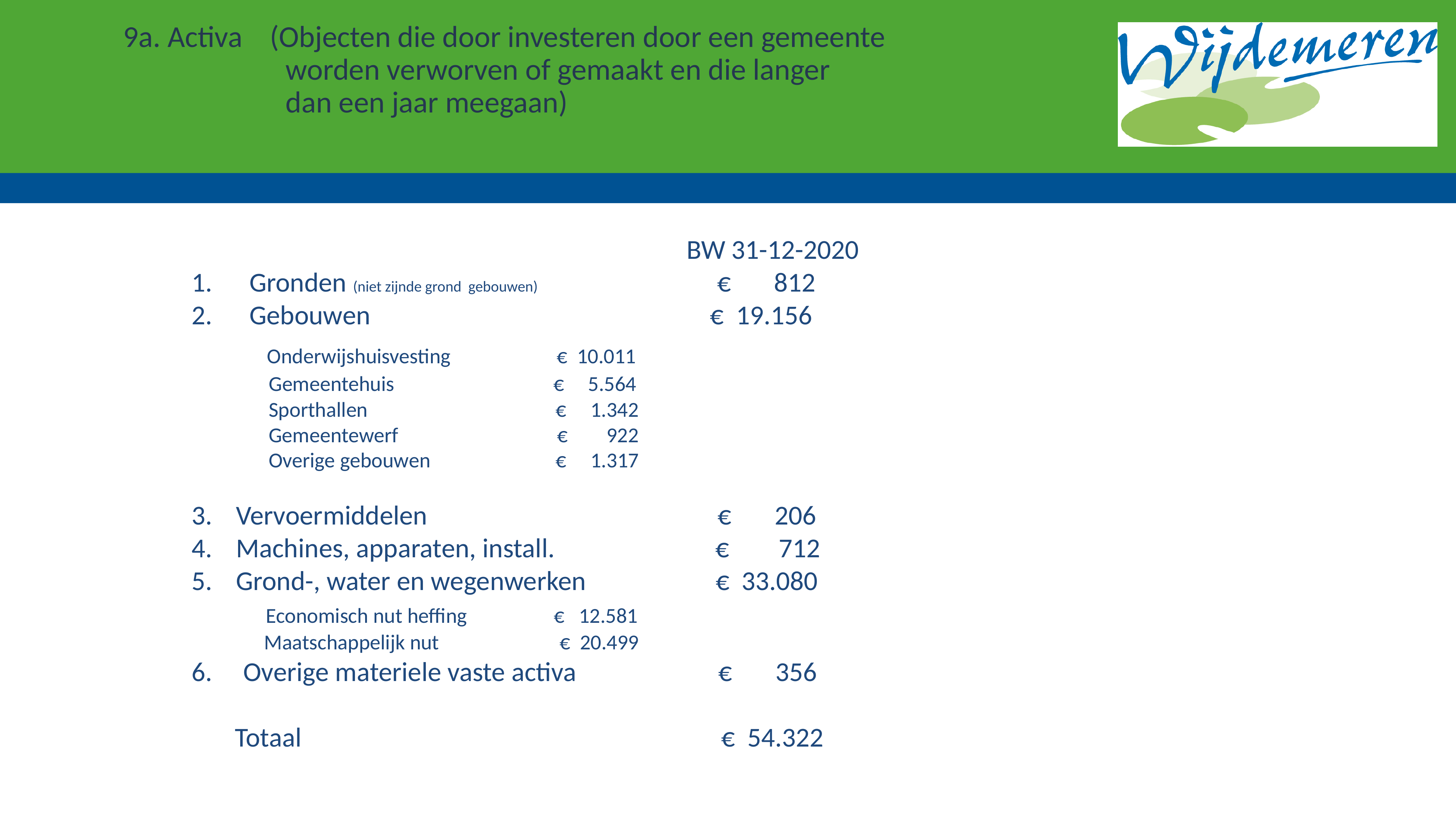

# 9a. Activa    (Objecten die door investeren door een gemeente worden verworven of gemaakt en die langer dan een jaar meegaan)
                                                                                BW 31-12-2020
1.      Gronden (niet zijnde grond  gebouwen)                                        €       812
2.      Gebouwen                                                       €  19.156
          Onderwijshuisvesting                      €  10.011
                Gemeentehuis                                 €     5.564
                Sporthallen                                       €     1.342
                Gemeentewerf                                 €        922
                Overige gebouwen                          €     1.317

Vervoermiddelen                                               €       206
Machines, apparaten, install.                          €        712
Grond-, water en wegenwerken                     €  33.080
            Economisch nut heffing                  €   12.581
               Maatschappelijk nut                         €  20.499
6.     Overige materiele vaste activa                       €       356

       Totaal                                                                    €  54.322